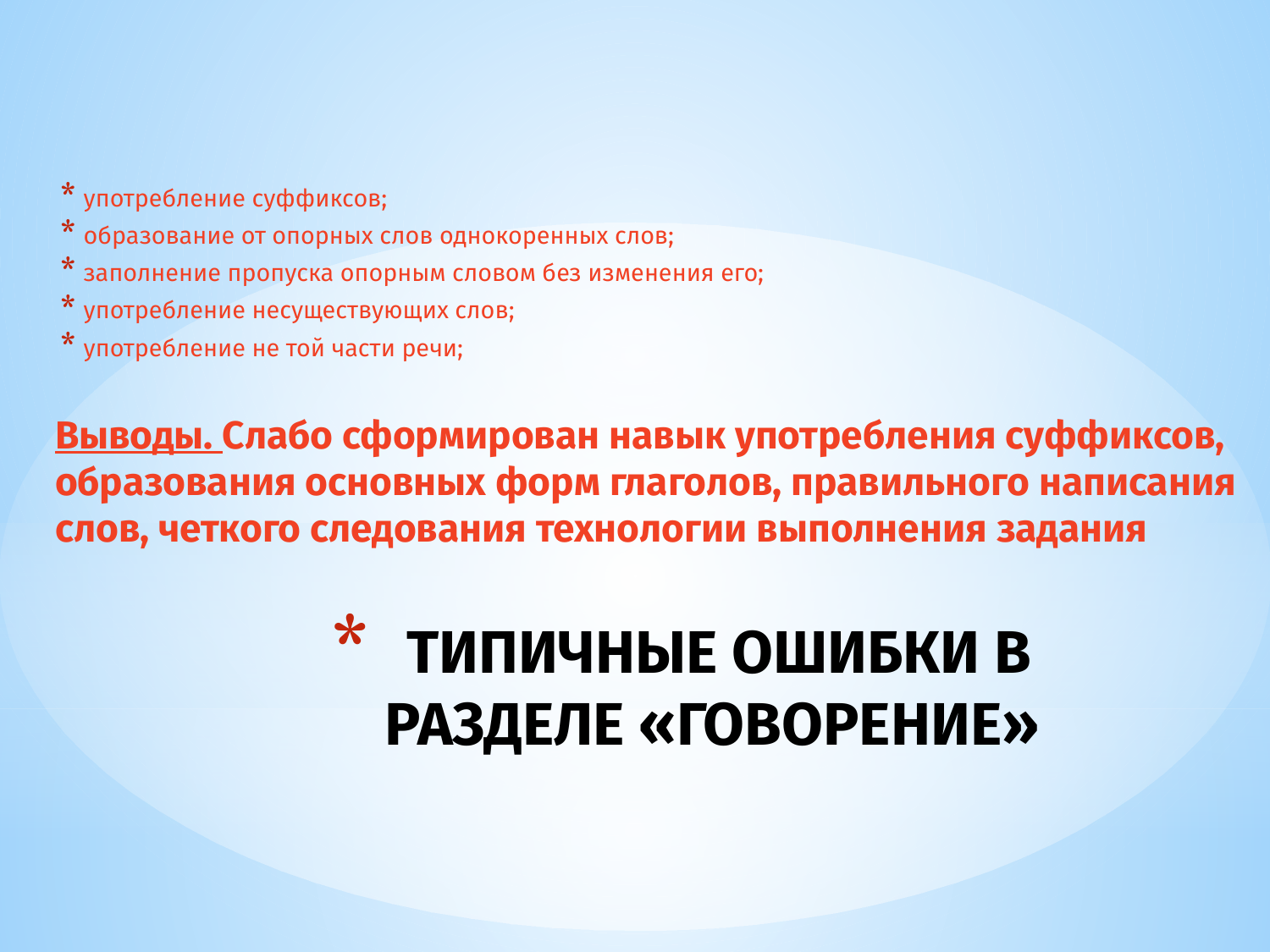

употребление суффиксов;
образование от опорных слов однокоренных слов;
заполнение пропуска опорным словом без изменения его;
употребление несуществующих слов;
употребление не той части речи;

Выводы. Слабо сформирован навык употребления суффиксов, образования основных форм глаголов, правильного написания слов, четкого следования технологии выполнения задания
# ТИПИЧНЫЕ ОШИБКИ В РАЗДЕЛЕ «ГОВОРЕНИЕ»